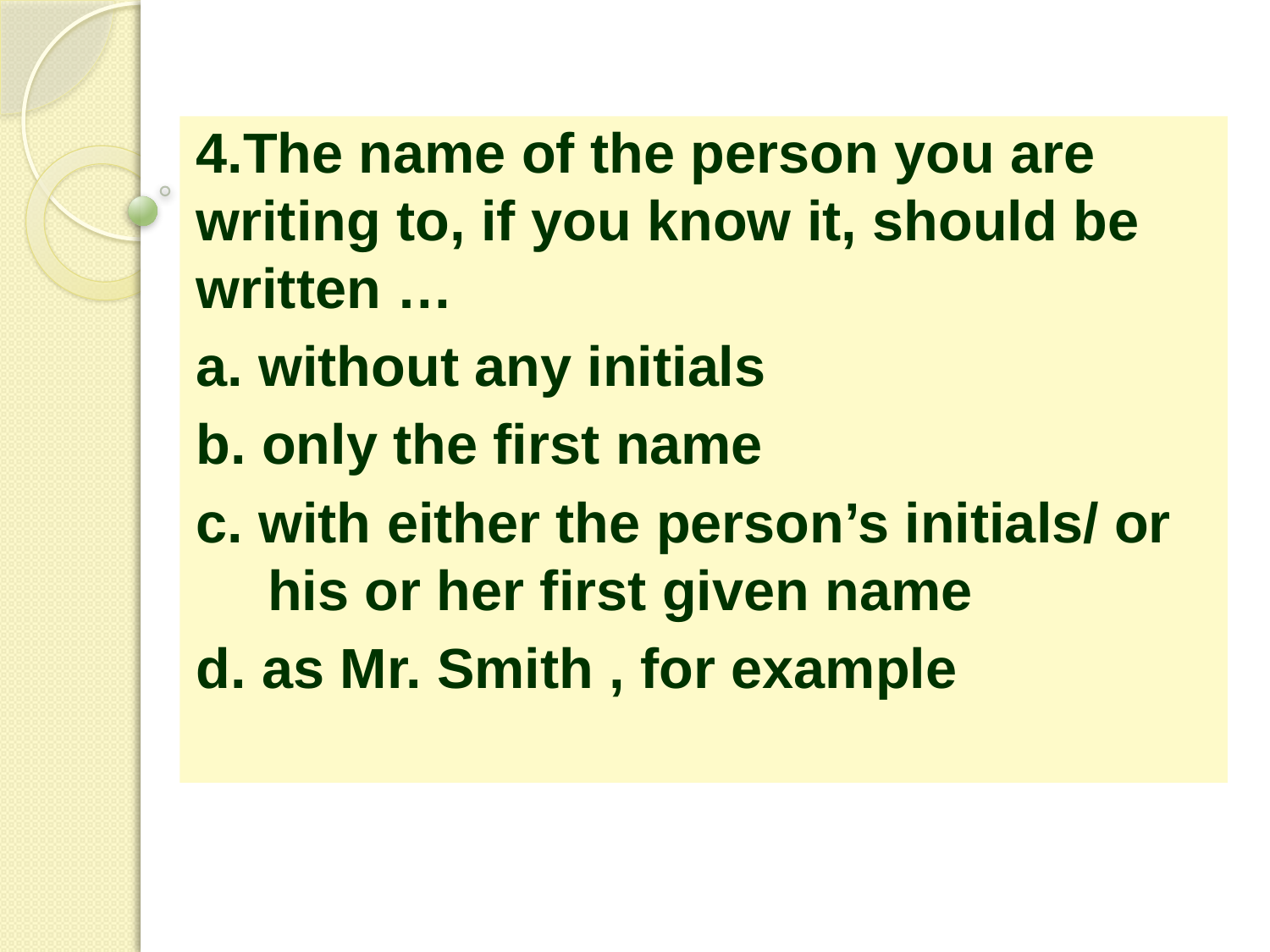

4.The name of the person you are writing to, if you know it, should be written …
a. without any initials
b. only the first name
c. with either the person’s initials/ or his or her first given name
d. as Mr. Smith , for example